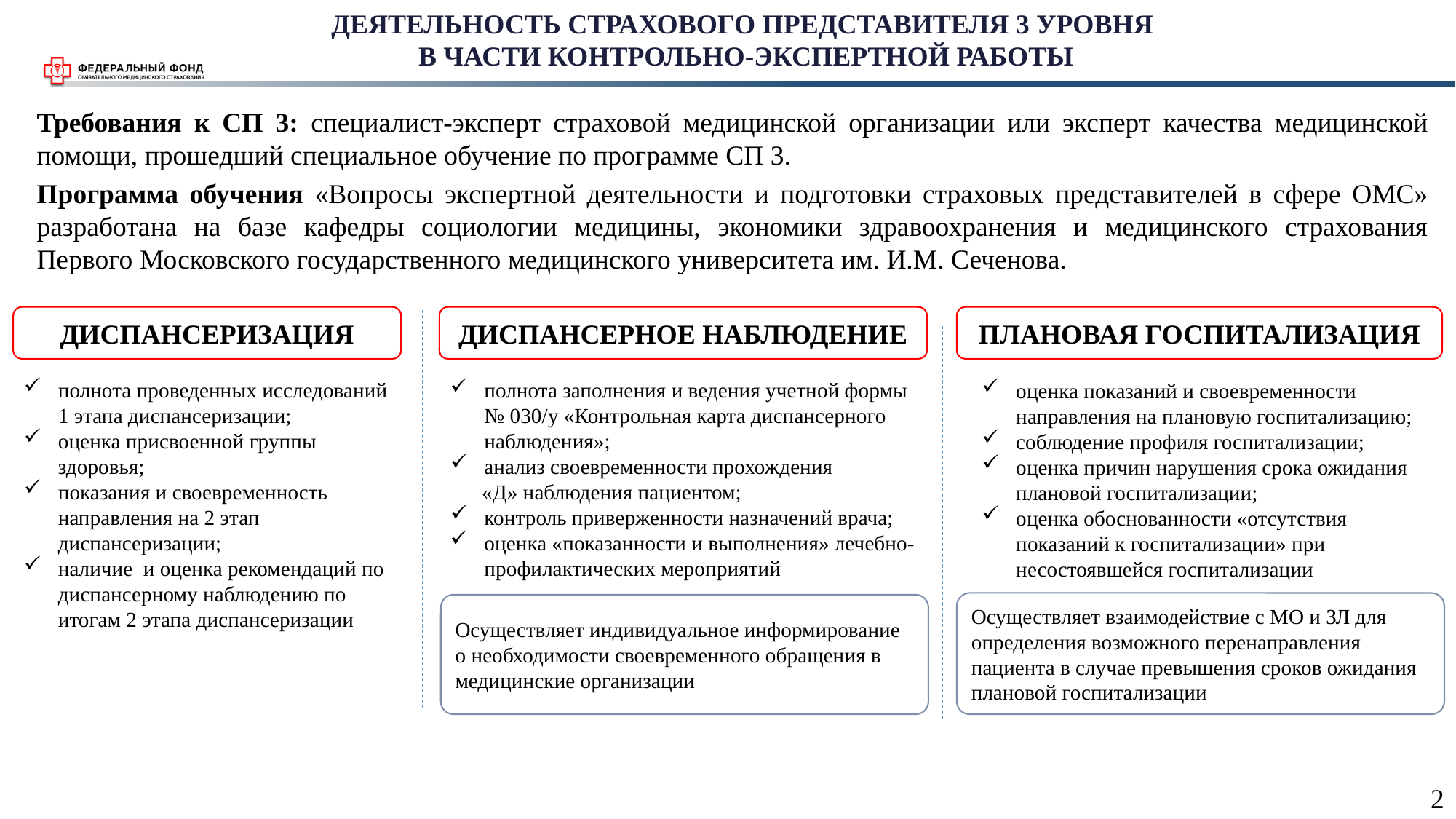

ДЕЯТЕЛЬНОСТЬ СТРАХОВОГО ПРЕДСТАВИТЕЛЯ 3 УРОВНЯ
В ЧАСТИ КОНТРОЛЬНО-ЭКСПЕРТНОЙ РАБОТЫ

Требования к СП 3: специалист-эксперт страховой медицинской организации или эксперт качества медицинской помощи, прошедший специальное обучение по программе СП 3.

Программа обучения «Вопросы экспертной деятельности и подготовки страховых представителей в сфере ОМС» разработана на базе кафедры социологии медицины, экономики здравоохранения и медицинского страхования Первого Московского государственного медицинского университета им. И.М. Сеченова.
ДИСПАНСЕРНОЕ НАБЛЮДЕНИЕ
ПЛАНОВАЯ ГОСПИТАЛИЗАЦИЯ
ДИСПАНСЕРИЗАЦИЯ
полнота проведенных исследований 1 этапа диспансеризации;
оценка присвоенной группы здоровья;
показания и своевременность  направления на 2 этап диспансеризации;
наличие  и оценка рекомендаций по диспансерному наблюдению по итогам 2 этапа диспансеризации

полнота заполнения и ведения учетной формы № 030/у «Контрольная карта диспансерного наблюдения»;
анализ своевременности прохождения
      «Д» наблюдения пациентом;
контроль приверженности назначений врача;
оценка «показанности и выполнения» лечебно-профилактических мероприятий
оценка показаний и своевременности  направления на плановую госпитализацию;
соблюдение профиля госпитализации;
оценка причин нарушения срока ожидания плановой госпитализации;
оценка обоснованности «отсутствия показаний к госпитализации» при несостоявшейся госпитализации
Осуществляет взаимодействие с МО и ЗЛ для определения возможного перенаправления пациента в случае превышения сроков ожидания плановой госпитализации
Осуществляет индивидуальное информирование о необходимости своевременного обращения в медицинские организации
2